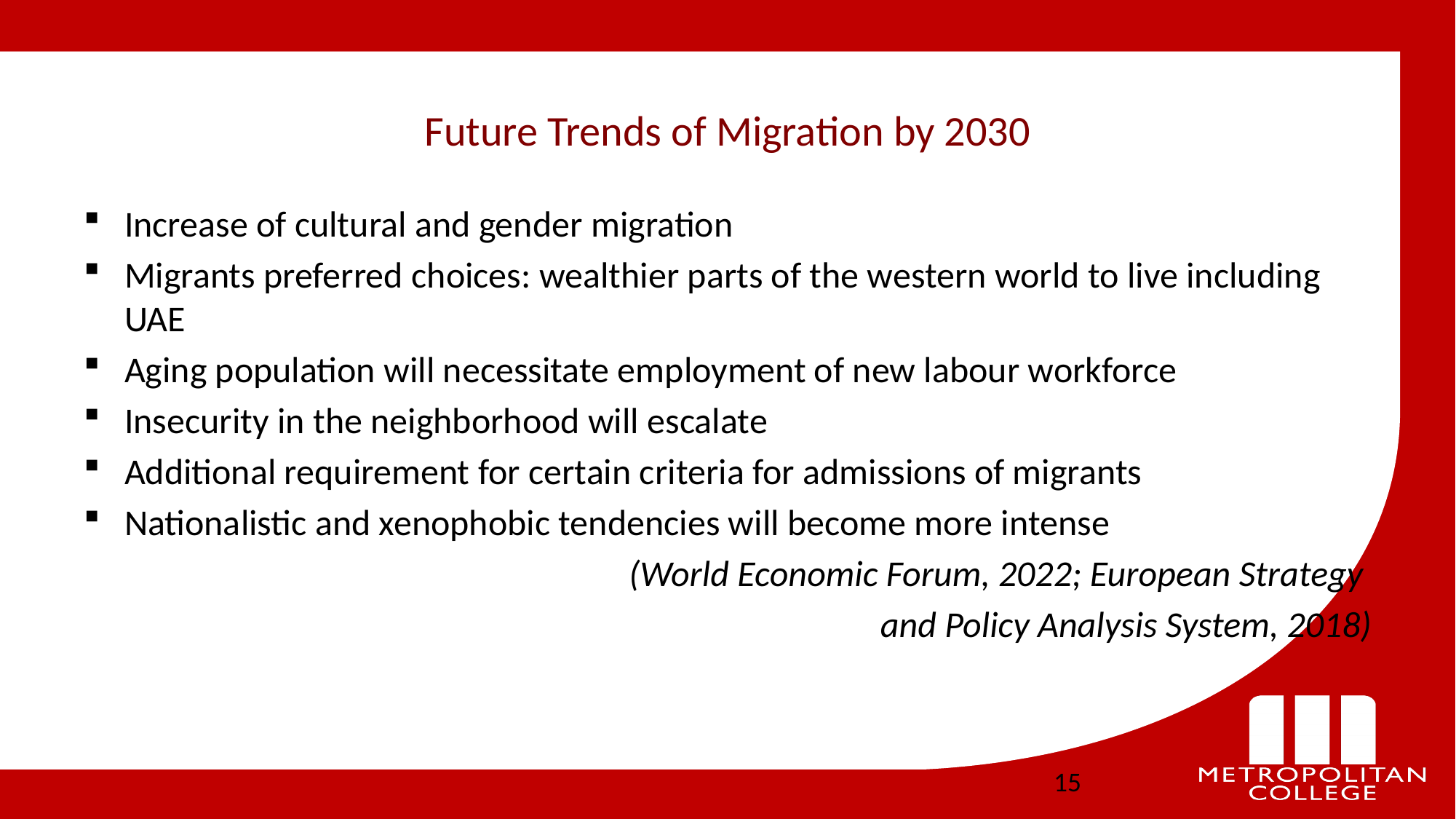

# Future Trends of Migration by 2030
Increase of cultural and gender migration
Migrants preferred choices: wealthier parts of the western world to live including UAE
Aging population will necessitate employment of new labour workforce
Insecurity in the neighborhood will escalate
Additional requirement for certain criteria for admissions of migrants
Nationalistic and xenophobic tendencies will become more intense
(World Economic Forum, 2022; European Strategy
and Policy Analysis System, 2018)

15